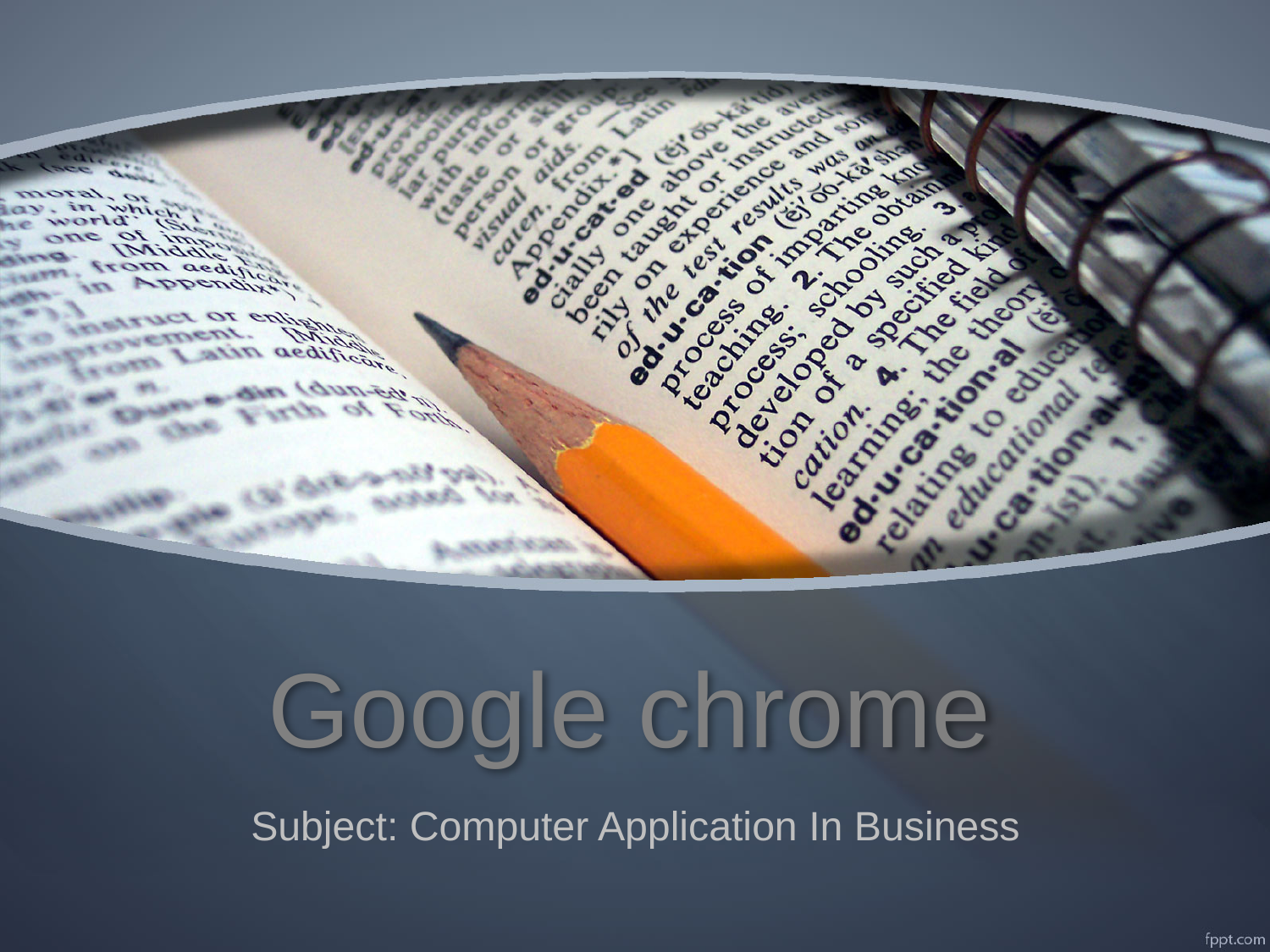

# Google chrome
Subject: Computer Application In Business